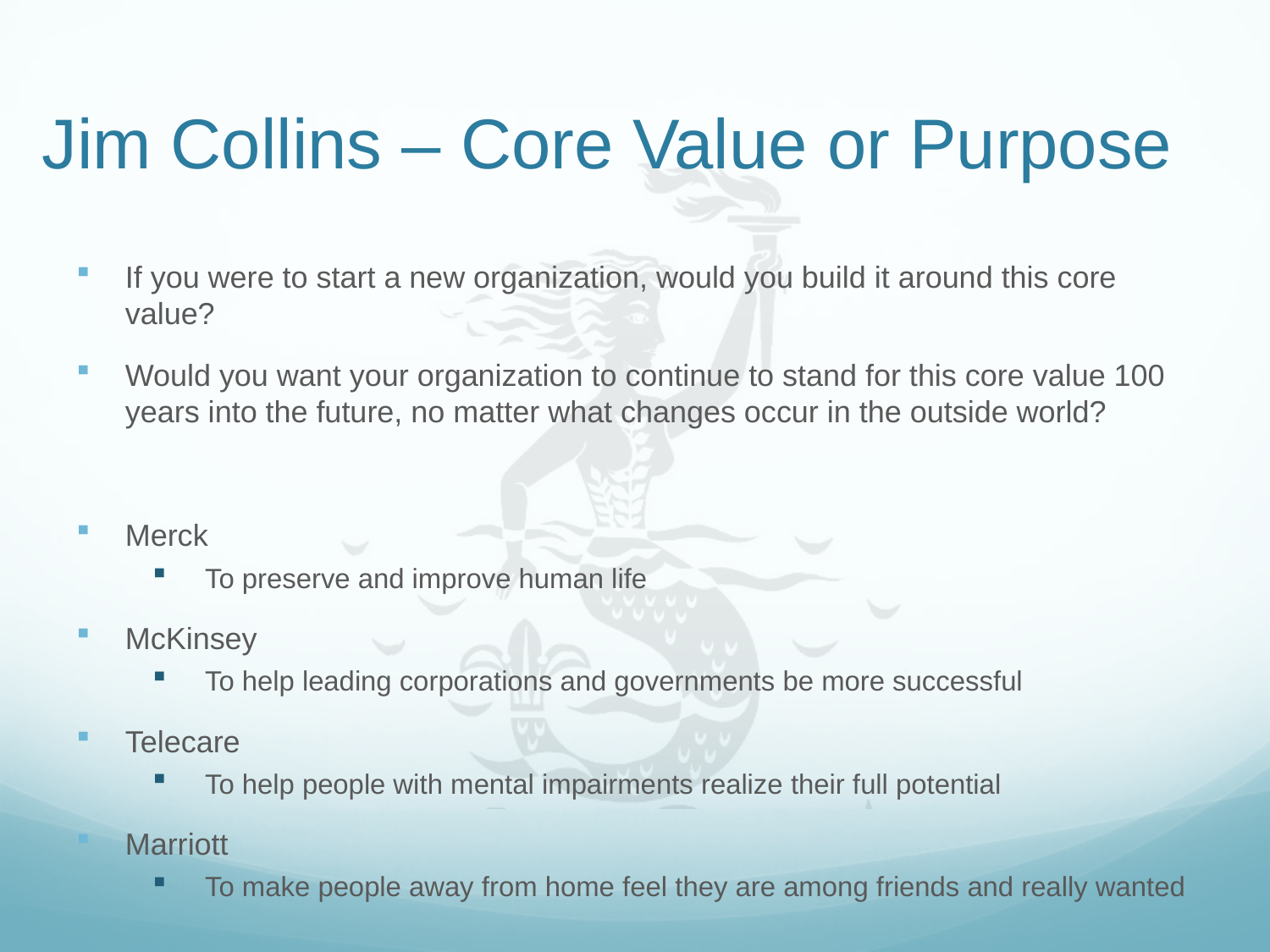

# Jim Collins – Core Value or Purpose
If you were to start a new organization, would you build it around this core value?
Would you want your organization to continue to stand for this core value 100 years into the future, no matter what changes occur in the outside world?

Merck
To preserve and improve human life
McKinsey
To help leading corporations and governments be more successful
Telecare
To help people with mental impairments realize their full potential
Marriott
To make people away from home feel they are among friends and really wanted